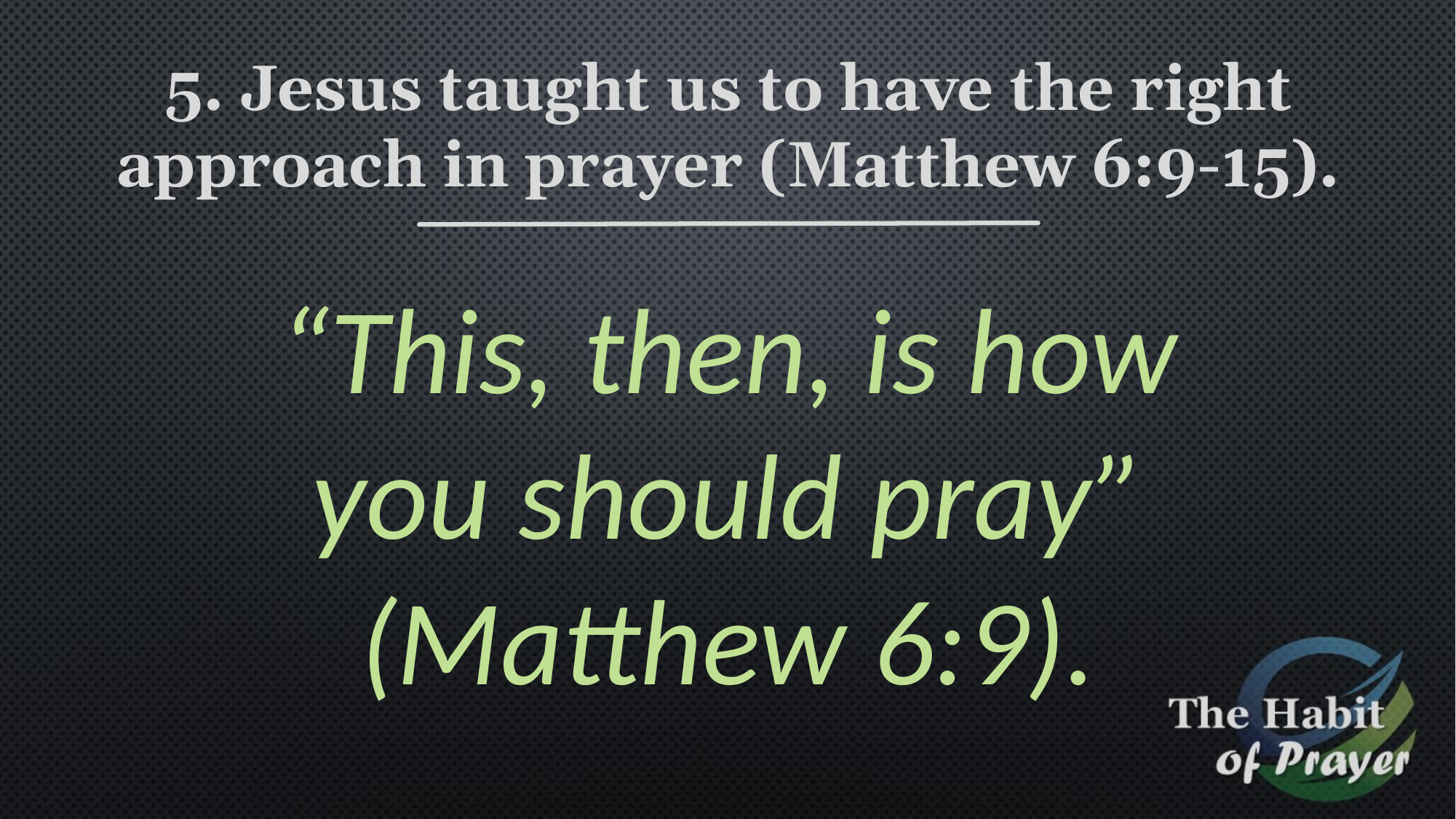

5. Jesus taught us to have the right approach in prayer (Matthew 6:9-15).
“This, then, is how you should pray” (Matthew 6:9).